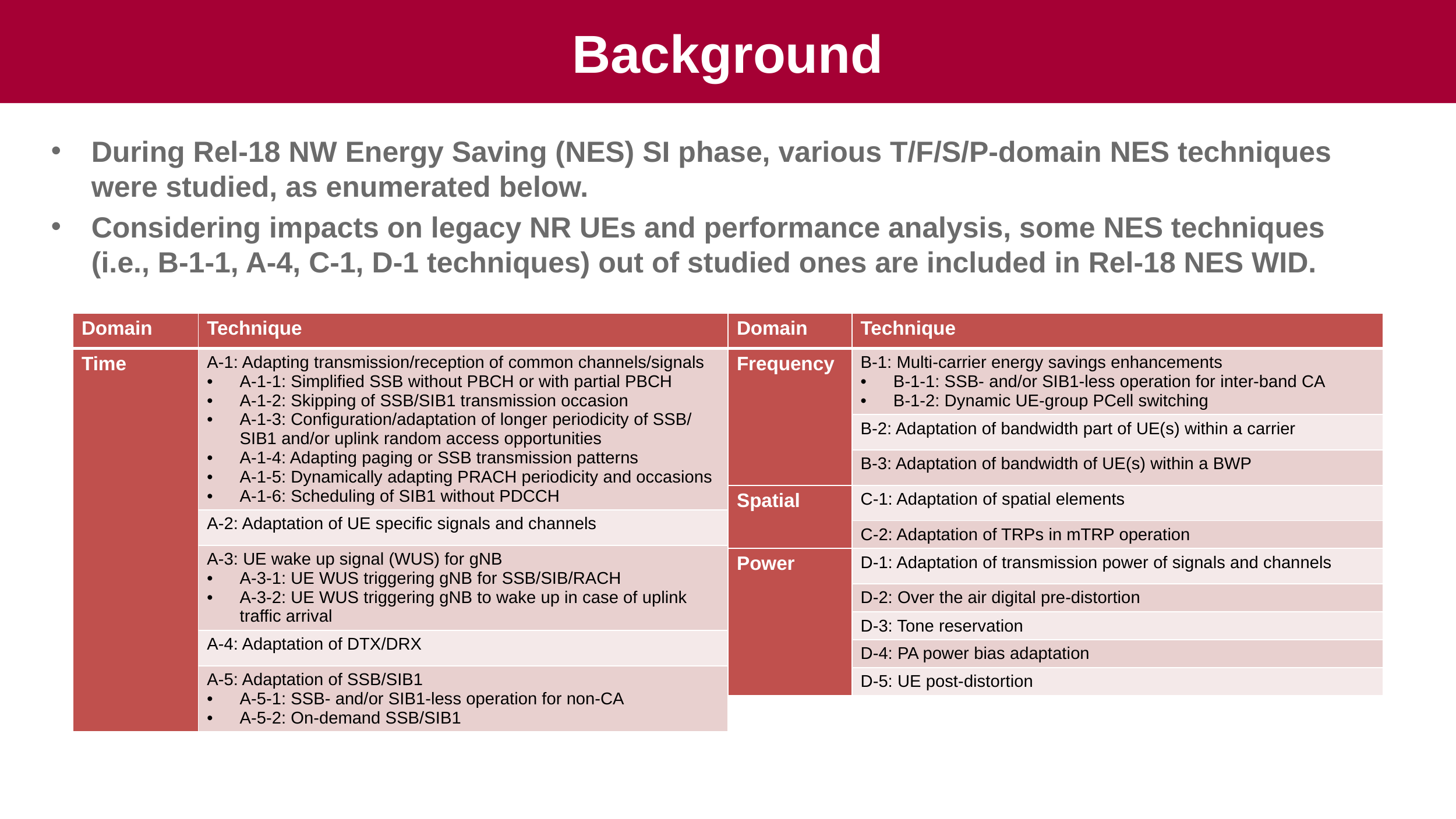

# Background
During Rel-18 NW Energy Saving (NES) SI phase, various T/F/S/P-domain NES techniques were studied, as enumerated below.
Considering impacts on legacy NR UEs and performance analysis, some NES techniques (i.e., B-1-1, A-4, C-1, D-1 techniques) out of studied ones are included in Rel-18 NES WID.

| Domain | Technique |
| --- | --- |
| Time | A-1: Adapting transmission/reception of common channels/signals A-1-1: Simplified SSB without PBCH or with partial PBCH A-1-2: Skipping of SSB/SIB1 transmission occasion A-1-3: Configuration/adaptation of longer periodicity of SSB/SIB1 and/or uplink random access opportunities A-1-4: Adapting paging or SSB transmission patterns A-1-5: Dynamically adapting PRACH periodicity and occasions A-1-6: Scheduling of SIB1 without PDCCH |
|  | A-2: Adaptation of UE specific signals and channels |
|  | A-3: UE wake up signal (WUS) for gNB A-3-1: UE WUS triggering gNB for SSB/SIB/RACH A-3-2: UE WUS triggering gNB to wake up in case of uplink traffic arrival |
|  | A-4: Adaptation of DTX/DRX |
|  | A-5: Adaptation of SSB/SIB1 A-5-1: SSB- and/or SIB1-less operation for non-CA A-5-2: On-demand SSB/SIB1 |
| Domain | Technique |
| --- | --- |
| Frequency | B-1: Multi-carrier energy savings enhancements B-1-1: SSB- and/or SIB1-less operation for inter-band CA B-1-2: Dynamic UE-group PCell switching |
|  | B-2: Adaptation of bandwidth part of UE(s) within a carrier |
|  | B-3: Adaptation of bandwidth of UE(s) within a BWP |
| Spatial | C-1: Adaptation of spatial elements |
|  | C-2: Adaptation of TRPs in mTRP operation |
| Power | D-1: Adaptation of transmission power of signals and channels |
|  | D-2: Over the air digital pre-distortion |
|  | D-3: Tone reservation |
|  | D-4: PA power bias adaptation |
|  | D-5: UE post-distortion |